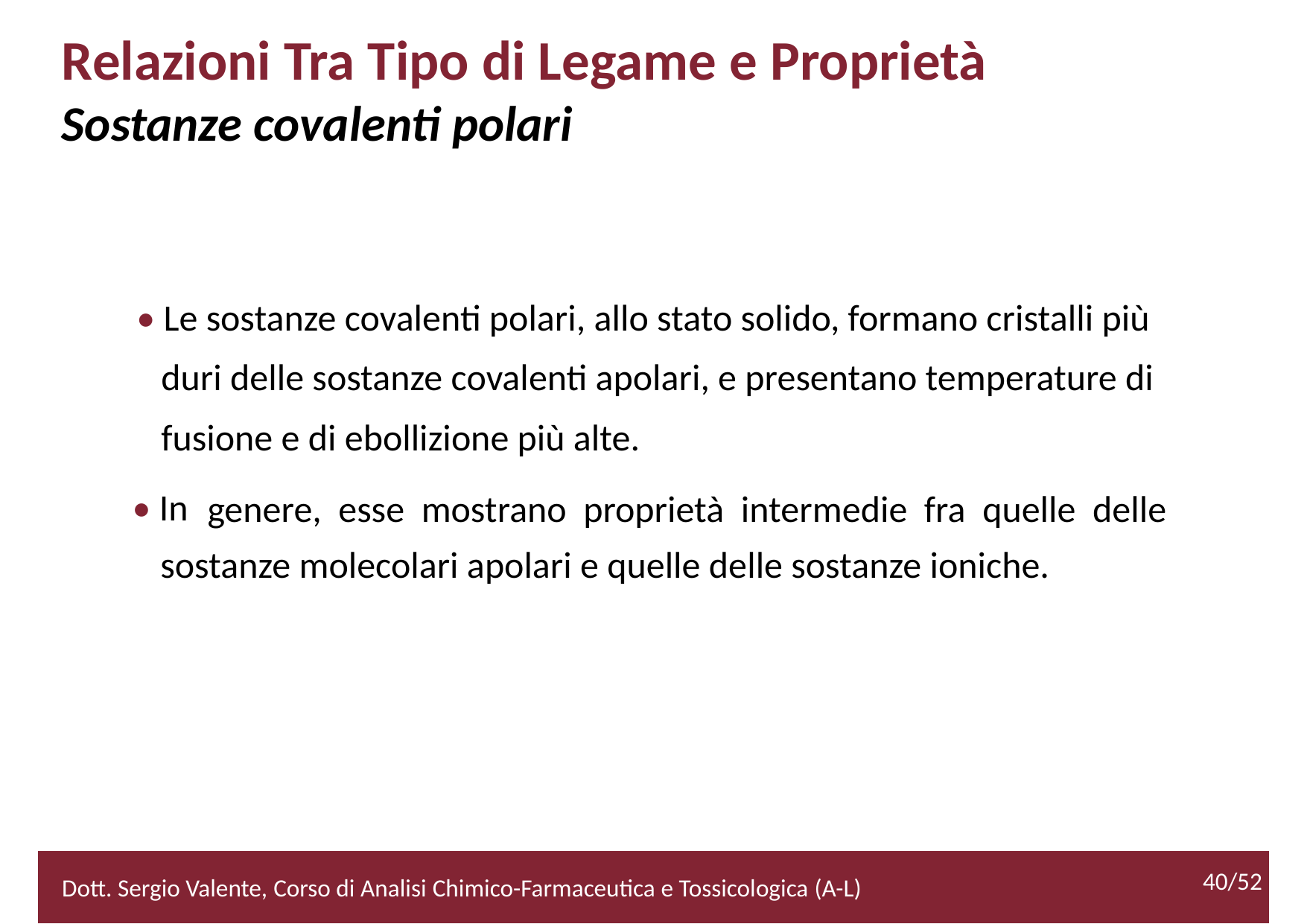

Relazioni Tra Tipo di Legame e Proprietà
Sostanze covalenti polari
• Le sostanze covalenti polari, allo stato solido, formano cristalli più

	duri delle sostanze covalenti apolari, e presentano temperature di

	fusione e di ebollizione più alte.
• In
genere,  esse  mostrano  proprietà  intermedie  fra  quelle  delle
sostanze molecolari apolari e quelle delle sostanze ioniche.

40/52
Dott. Sergio Valente, Corso di Analisi Chimico-Farmaceutica e Tossicologica (A-L)